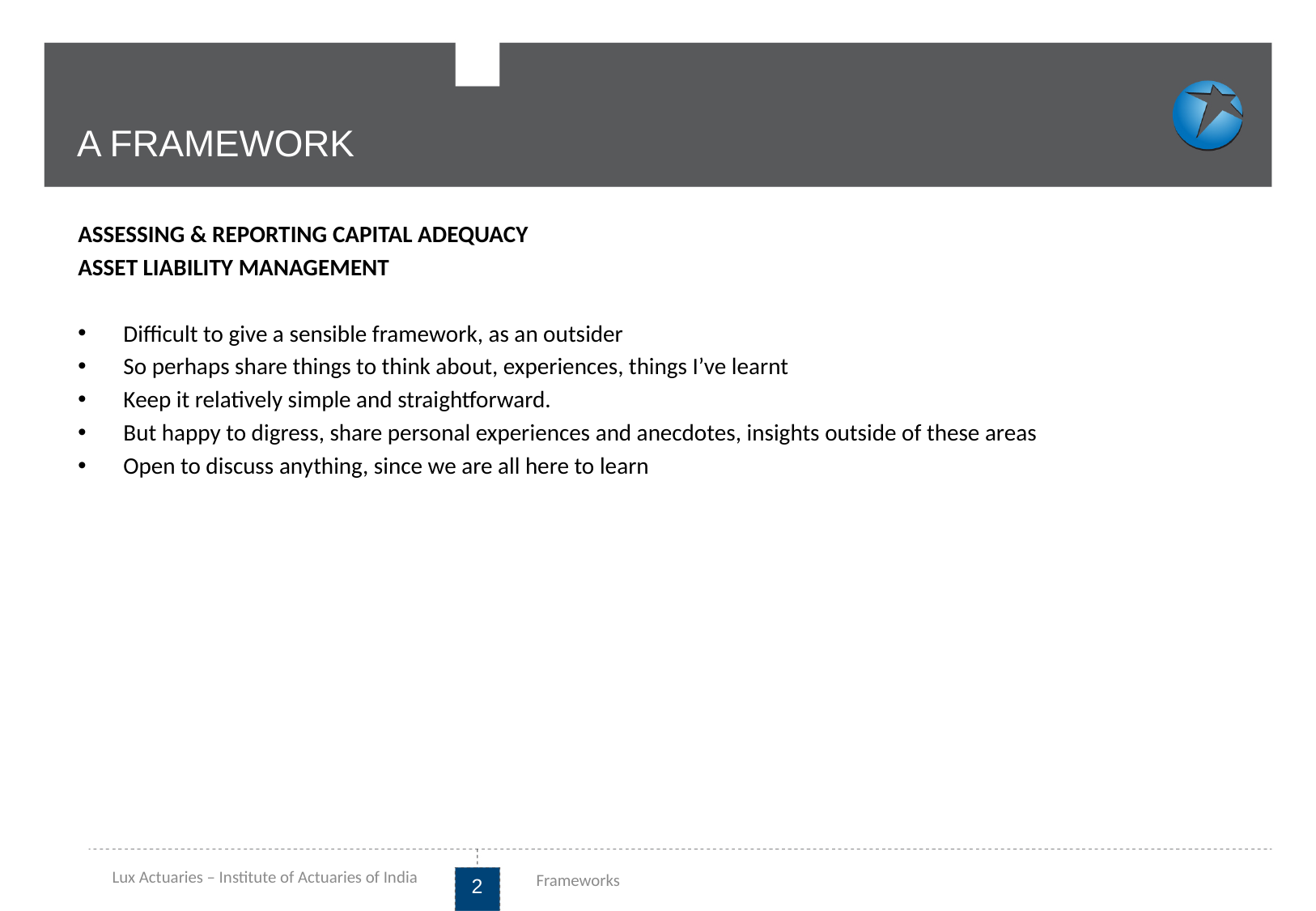

A FRAMEWORK
ASSESSING & REPORTING CAPITAL ADEQUACY
ASSET LIABILITY MANAGEMENT

Difficult to give a sensible framework, as an outsider
So perhaps share things to think about, experiences, things I’ve learnt
Keep it relatively simple and straightforward.
But happy to digress, share personal experiences and anecdotes, insights outside of these areas
Open to discuss anything, since we are all here to learn

Lux Actuaries – Institute of Actuaries of India
Frameworks
2